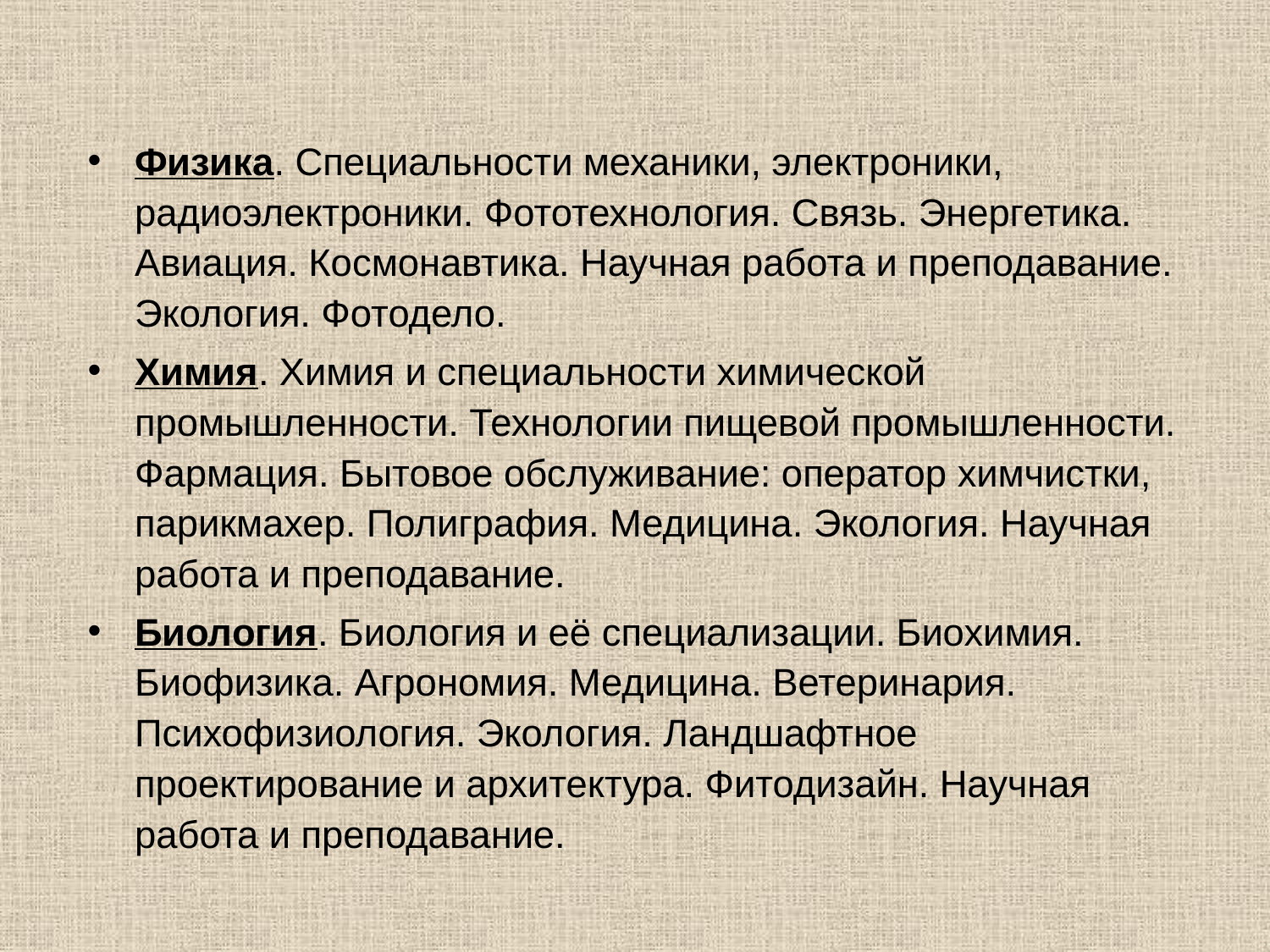

Физика. Специальности механики, электроники, радиоэлектроники. Фототехнология. Связь. Энергетика. Авиация. Космонавтика. Научная работа и преподавание. Экология. Фотодело.
Химия. Химия и специальности химической промышленности. Технологии пищевой промышленности. Фармация. Бытовое обслуживание: оператор химчистки, парикмахер. Полиграфия. Медицина. Экология. Научная работа и преподавание.
Биология. Биология и её специализации. Биохимия. Биофизика. Агрономия. Медицина. Ветеринария. Психофизиология. Экология. Ландшафтное проектирование и архитектура. Фитодизайн. Научная работа и преподавание.